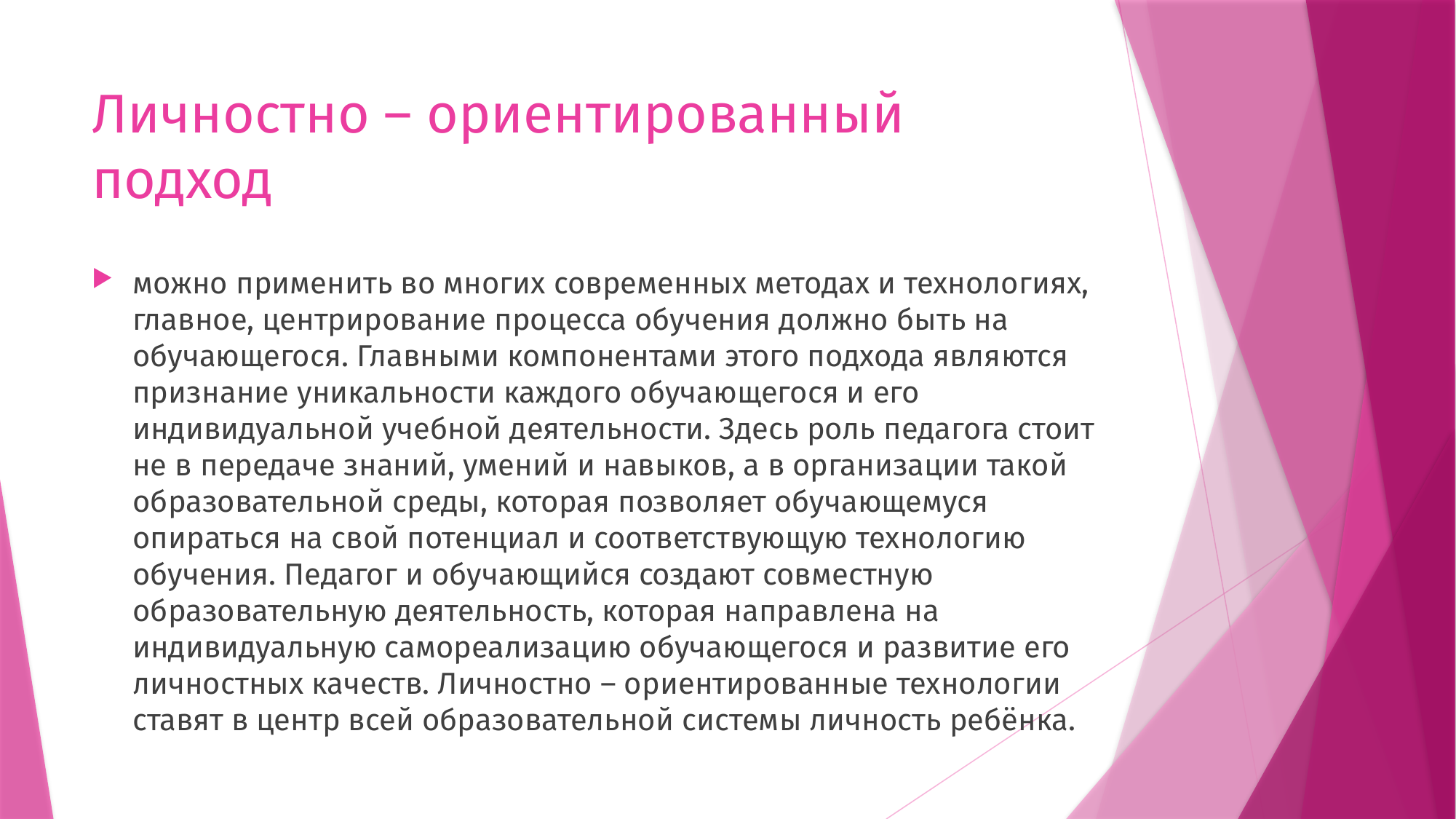

# Личностно – ориентированный подход
можно применить во многих современных методах и технологиях, главное, центрирование процесса обучения должно быть на обучающегося. Главными компонентами этого подхода являются признание уникальности каждого обучающегося и его индивидуальной учебной деятельности. Здесь роль педагога стоит не в передаче знаний, умений и навыков, а в организации такой образовательной среды, которая позволяет обучающемуся опираться на свой потенциал и соответствующую технологию обучения. Педагог и обучающийся создают совместную образовательную деятельность, которая направлена на индивидуальную самореализацию обучающегося и развитие его личностных качеств. Личностно – ориентированные технологии ставят в центр всей образовательной системы личность ребёнка.